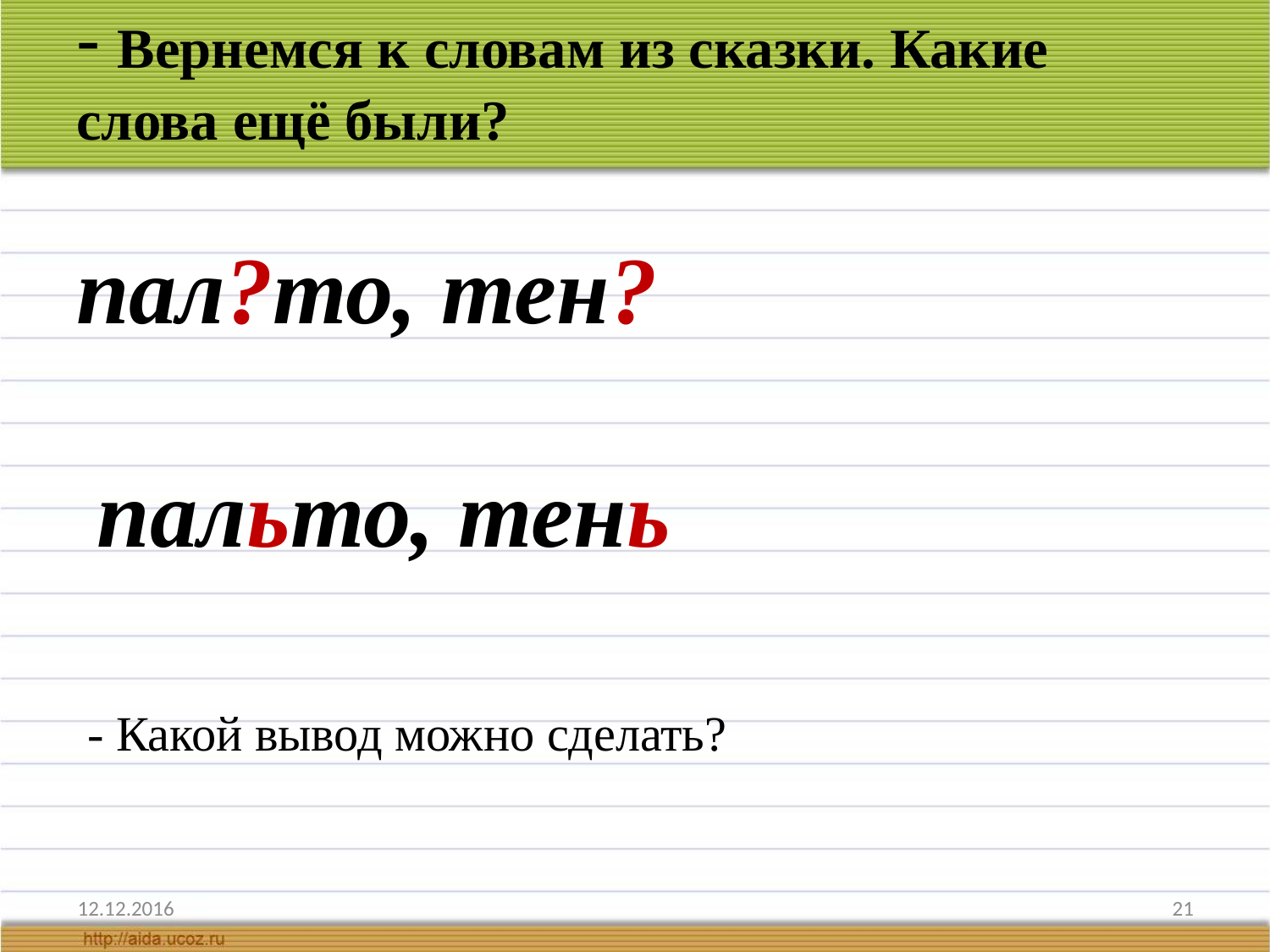

# - Вернемся к словам из сказки. Какие слова ещё были?
пал?то, тен?

пальто, тень
- Какой вывод можно сделать?

12.12.2016
21